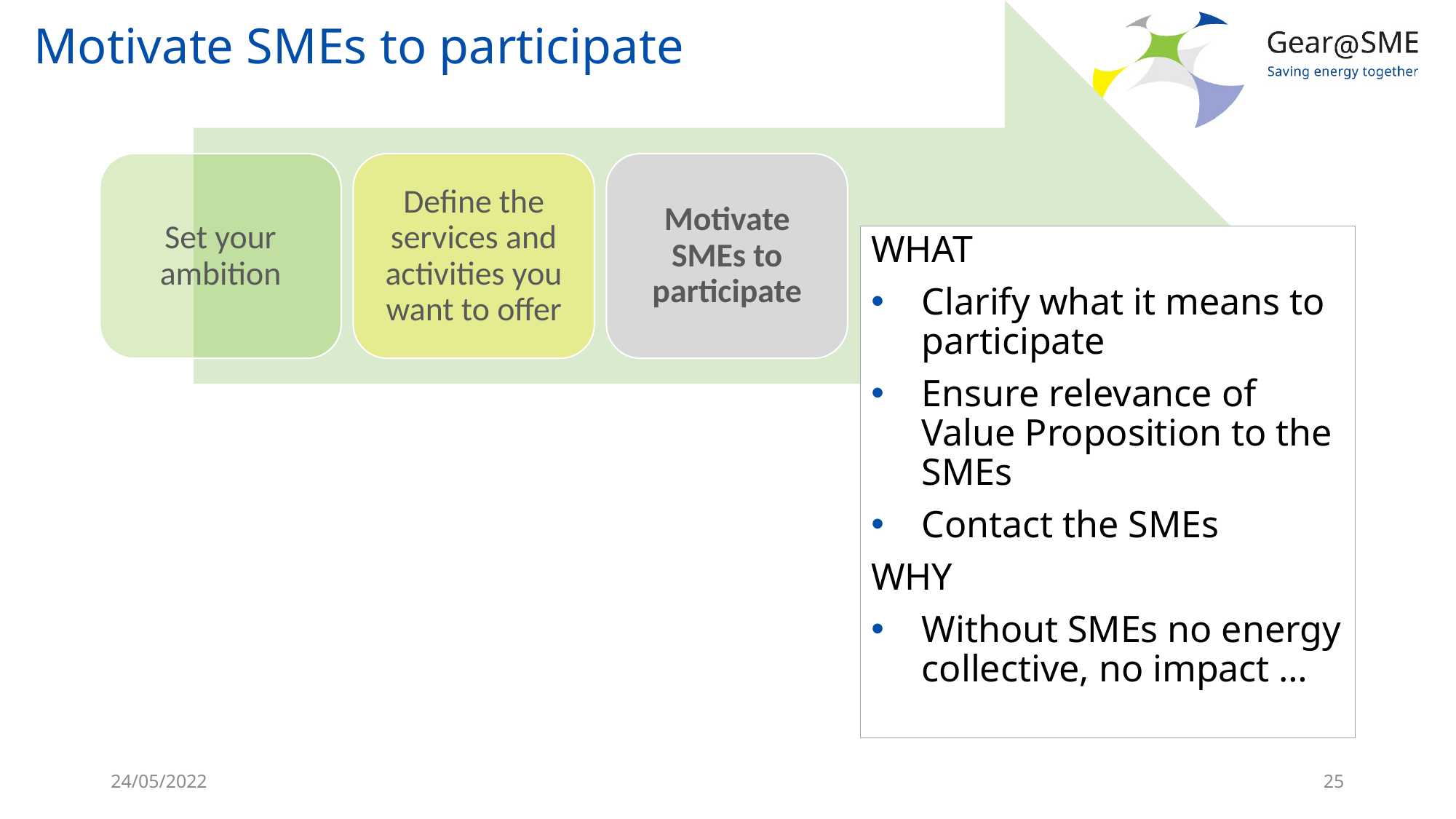

Motivate SMEs to participate
#
Set your ambition
Define the services and activities you want to offer
Motivate SMEs to participate
WHAT
Clarify what it means to participate
Ensure relevance of Value Proposition to the SMEs
Contact the SMEs
WHY
Without SMEs no energy collective, no impact …

24/05/2022
25